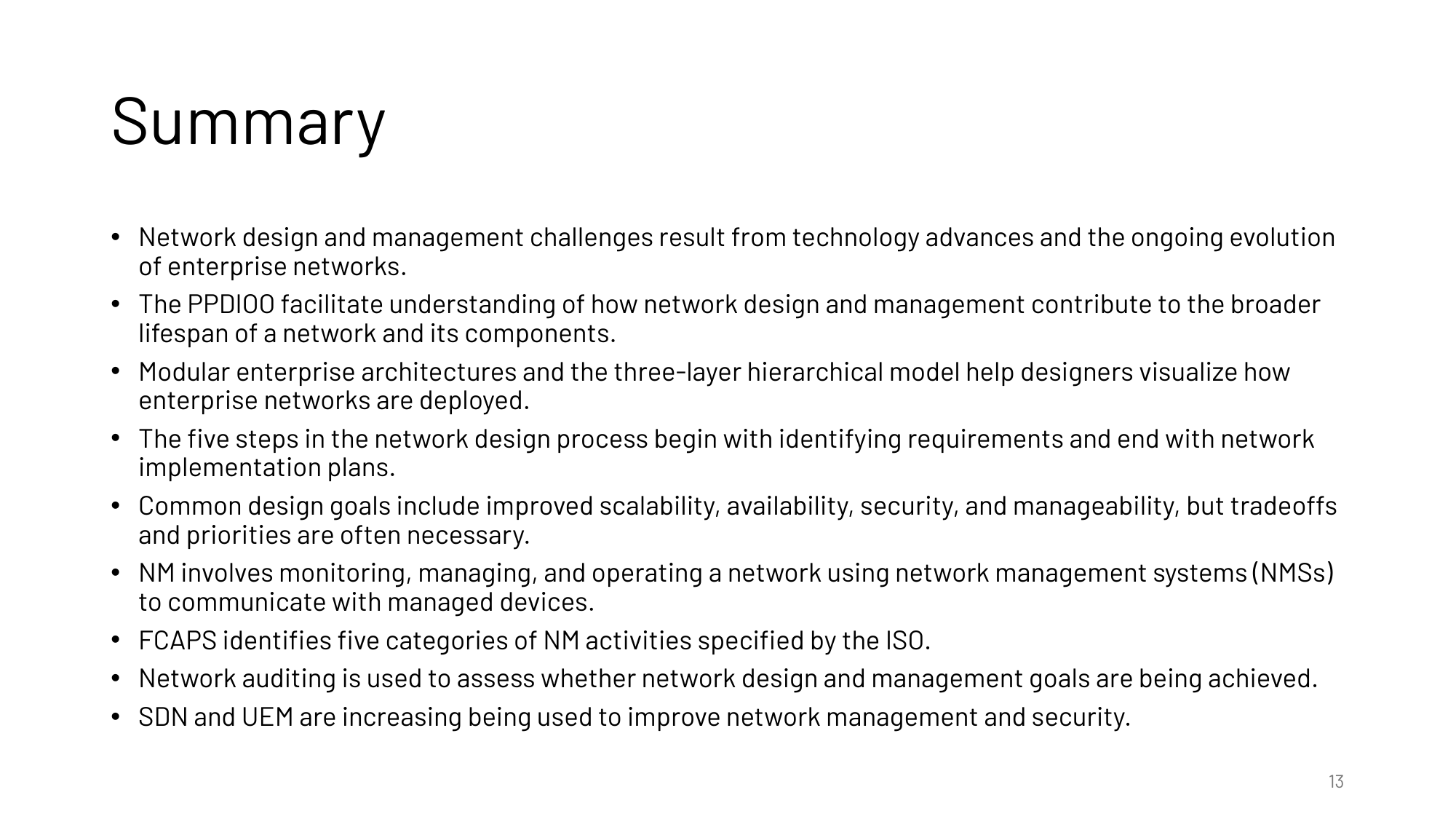

# Summary
Network design and management challenges result from technology advances and the ongoing evolution of enterprise networks.
The PPDIOO facilitate understanding of how network design and management contribute to the broader lifespan of a network and its components.
Modular enterprise architectures and the three-layer hierarchical model help designers visualize how enterprise networks are deployed.
The five steps in the network design process begin with identifying requirements and end with network implementation plans.
Common design goals include improved scalability, availability, security, and manageability, but tradeoffs and priorities are often necessary.
NM involves monitoring, managing, and operating a network using network management systems (NMSs) to communicate with managed devices.
FCAPS identifies five categories of NM activities specified by the ISO.
Network auditing is used to assess whether network design and management goals are being achieved.
SDN and UEM are increasing being used to improve network management and security.

13